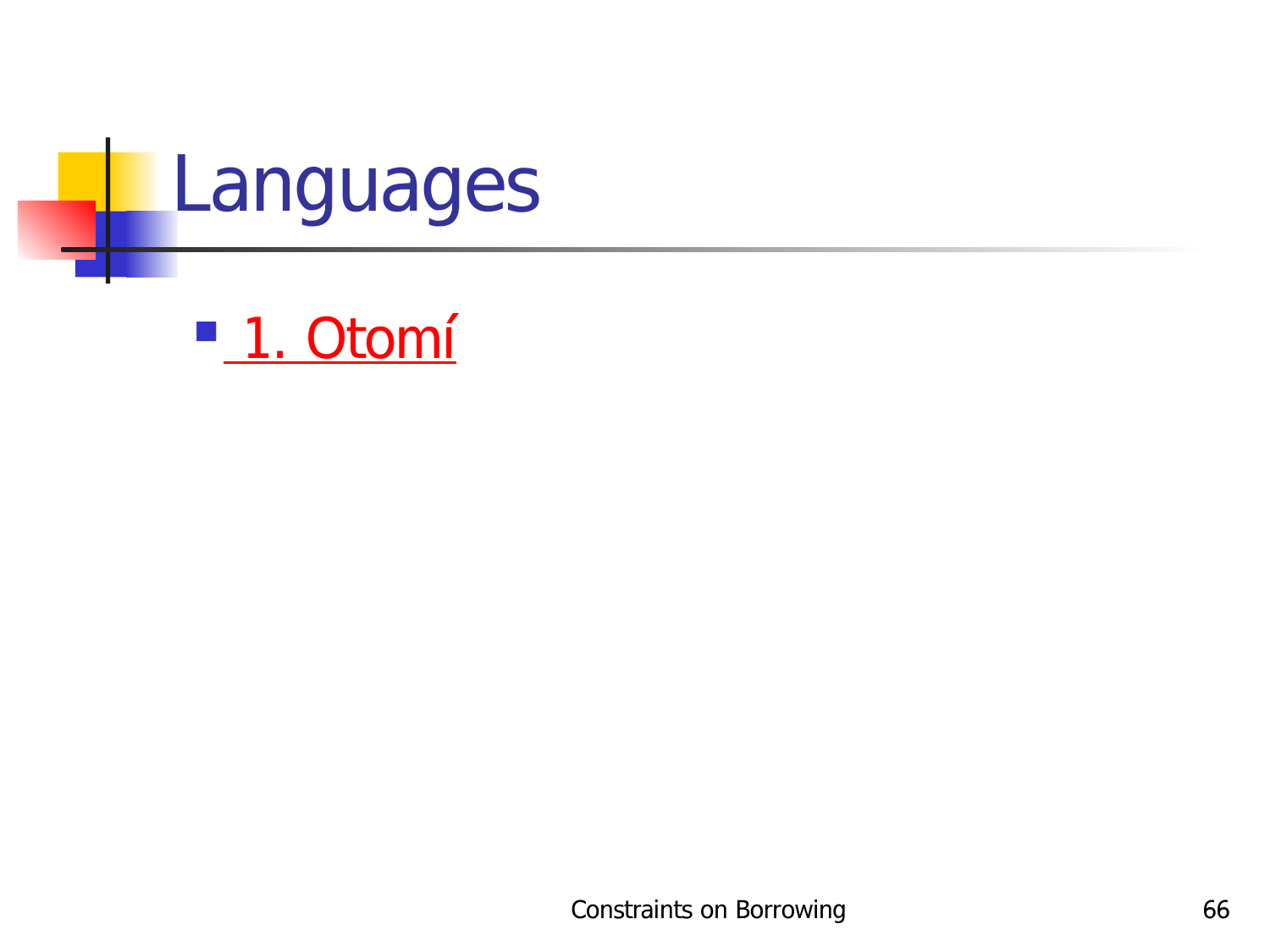

# Languages
 1. Otomí
Constraints on Borrowing
66